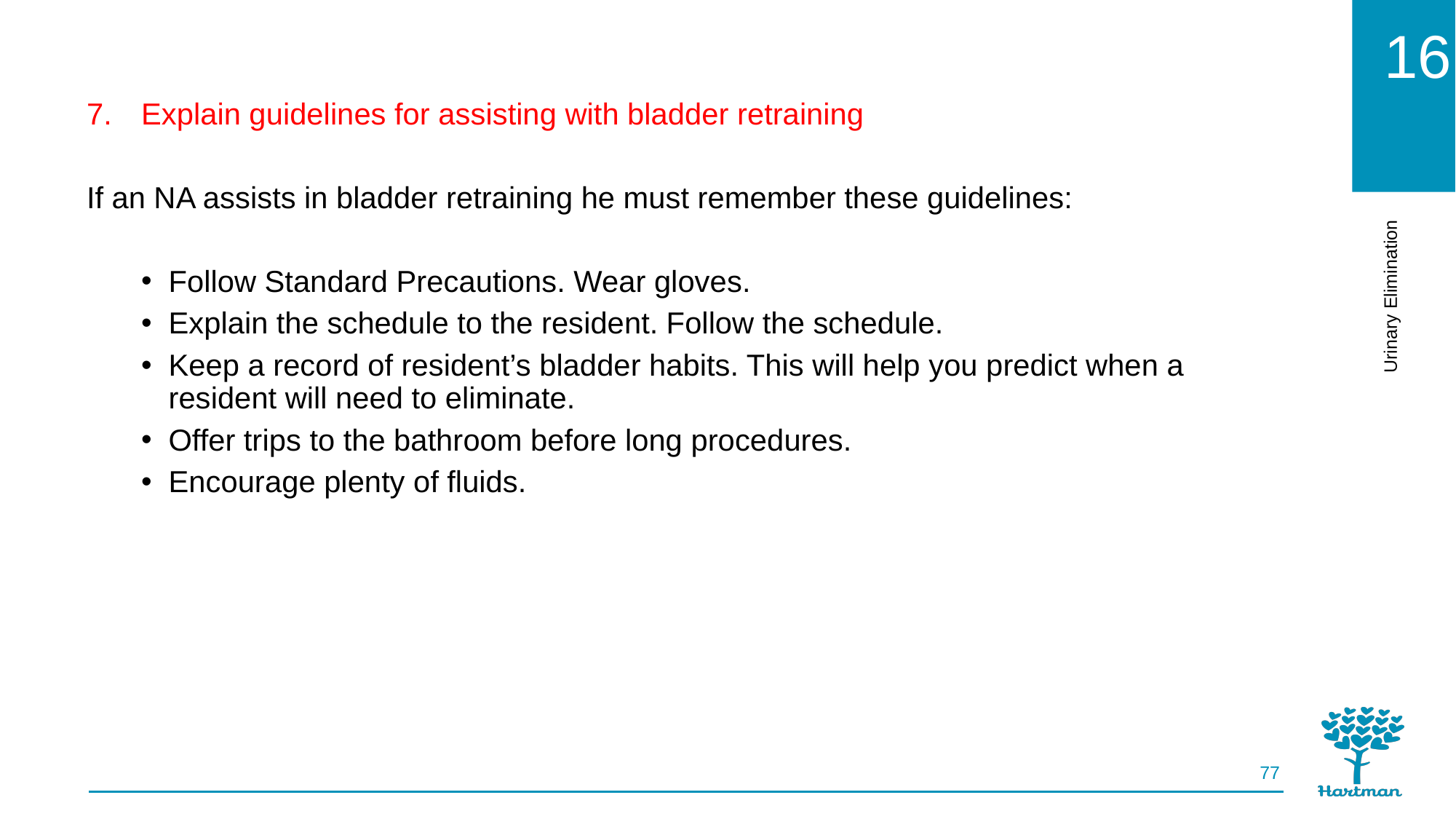

Explain guidelines for assisting with bladder retraining

If an NA assists in bladder retraining he must remember these guidelines:

Follow Standard Precautions. Wear gloves.
Explain the schedule to the resident. Follow the schedule.
Keep a record of resident’s bladder habits. This will help you predict when a resident will need to eliminate.
Offer trips to the bathroom before long procedures.
Encourage plenty of fluids.

77